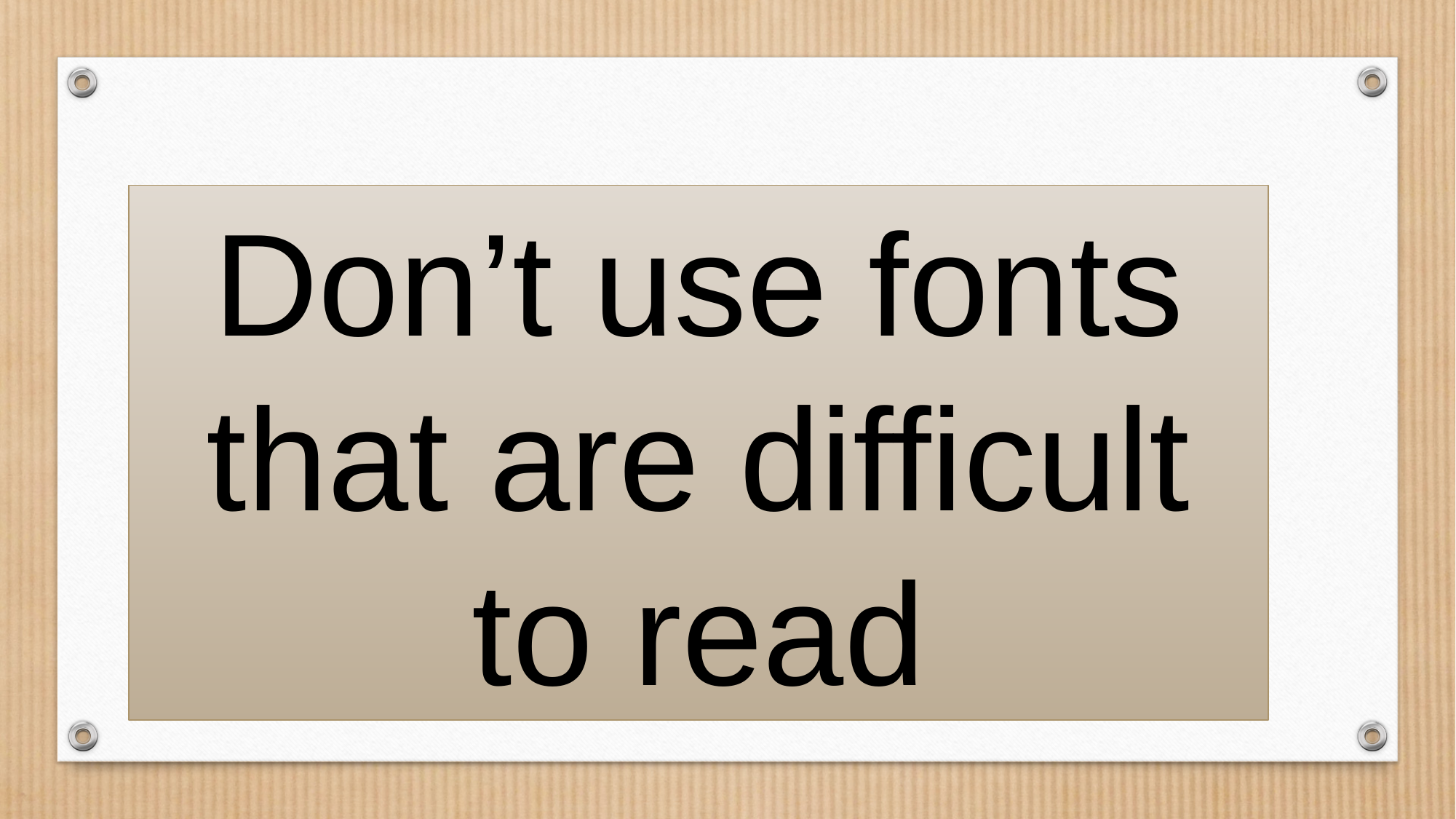

Don’t use fonts that are difficult to read